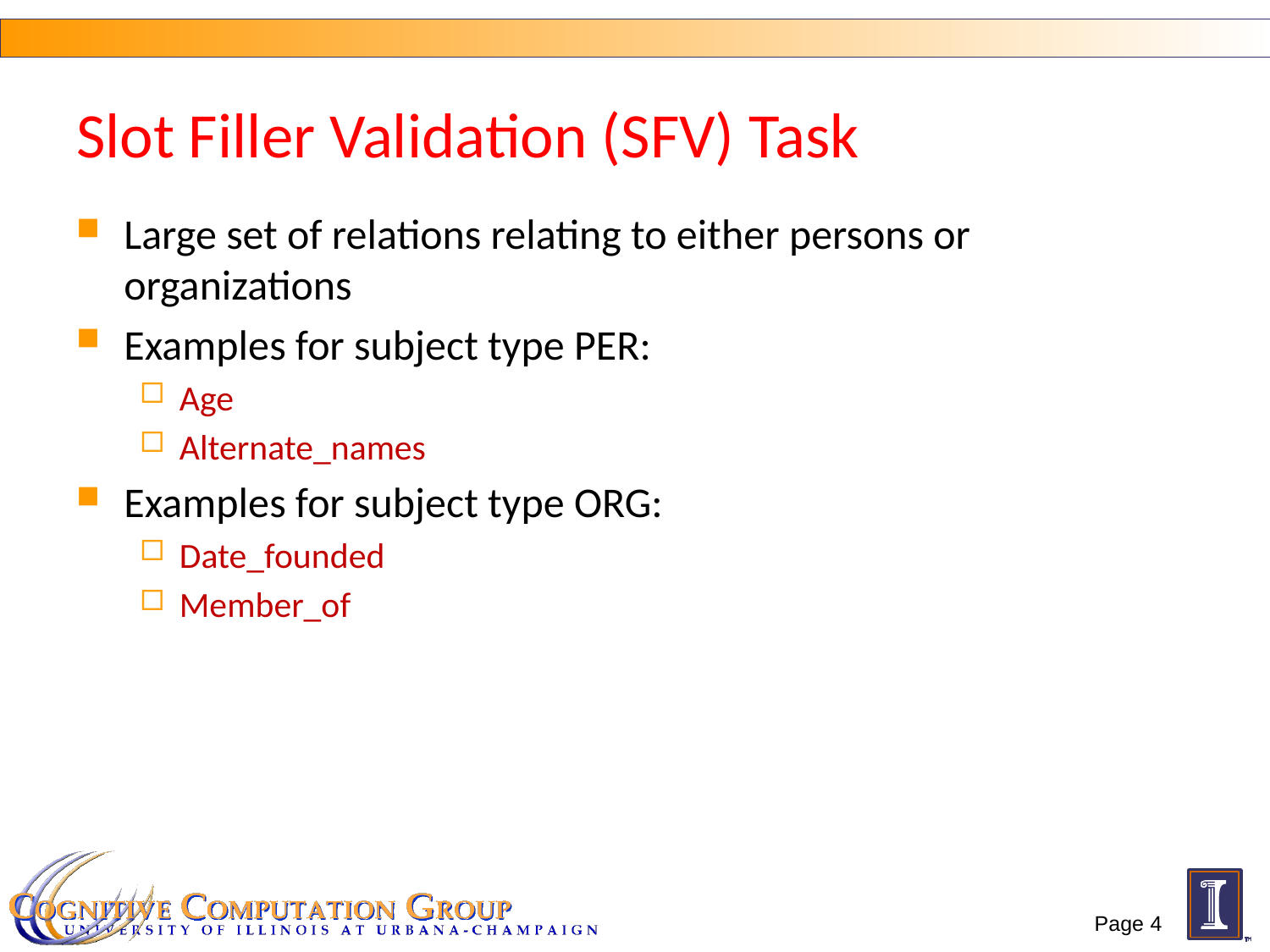

# Slot Filler Validation (SFV) Task
Large set of relations relating to either persons or organizations
Examples for subject type PER:
Age
Alternate_names
Examples for subject type ORG:
Date_founded
Member_of
Page 4